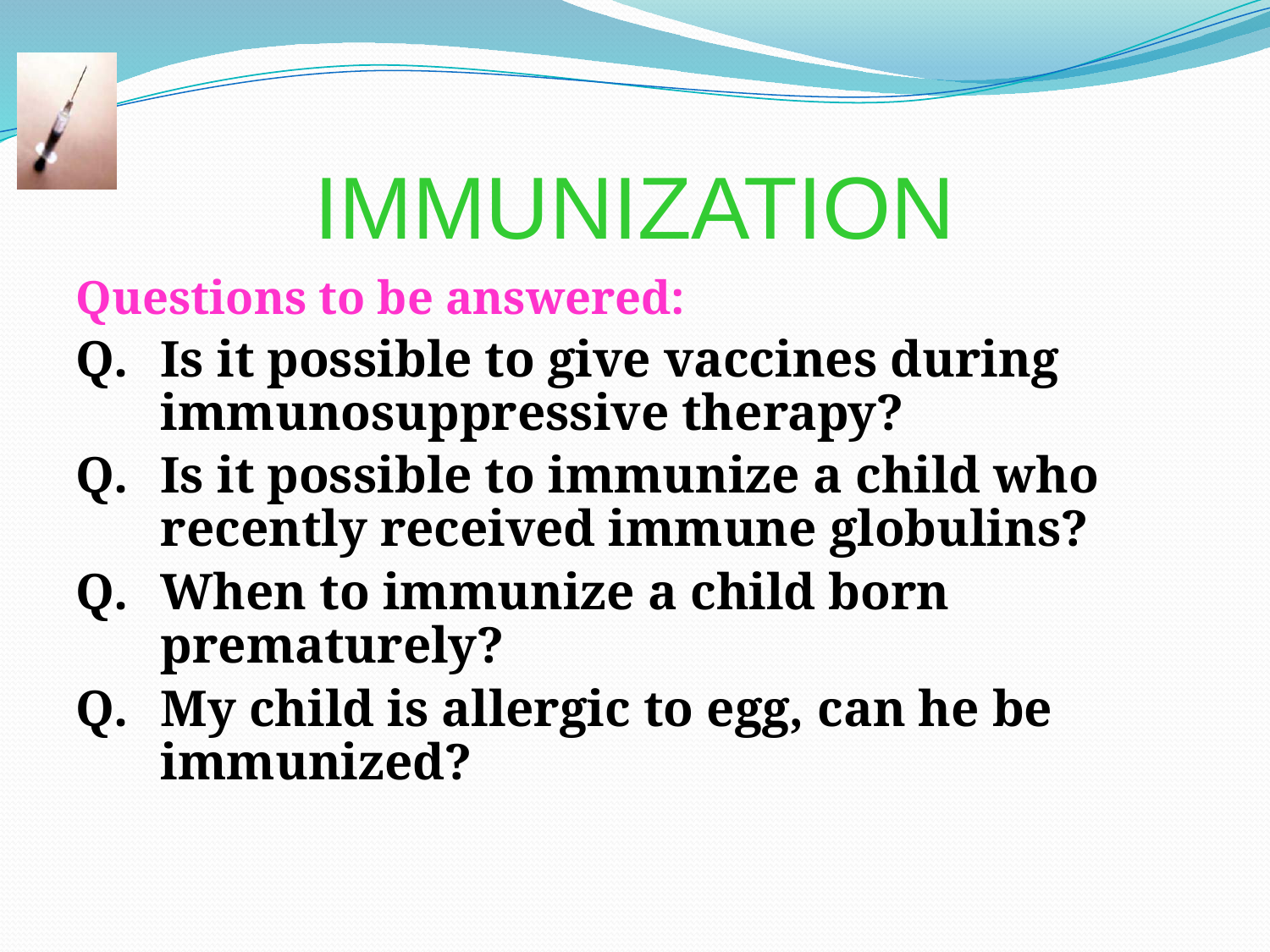

# IMMUNIZATION
Questions to be answered:
Q.	Is it possible to give vaccines during immunosuppressive therapy?
Q.	Is it possible to immunize a child who recently received immune globulins?
Q.	When to immunize a child born prematurely?
Q.	My child is allergic to egg, can he be immunized?